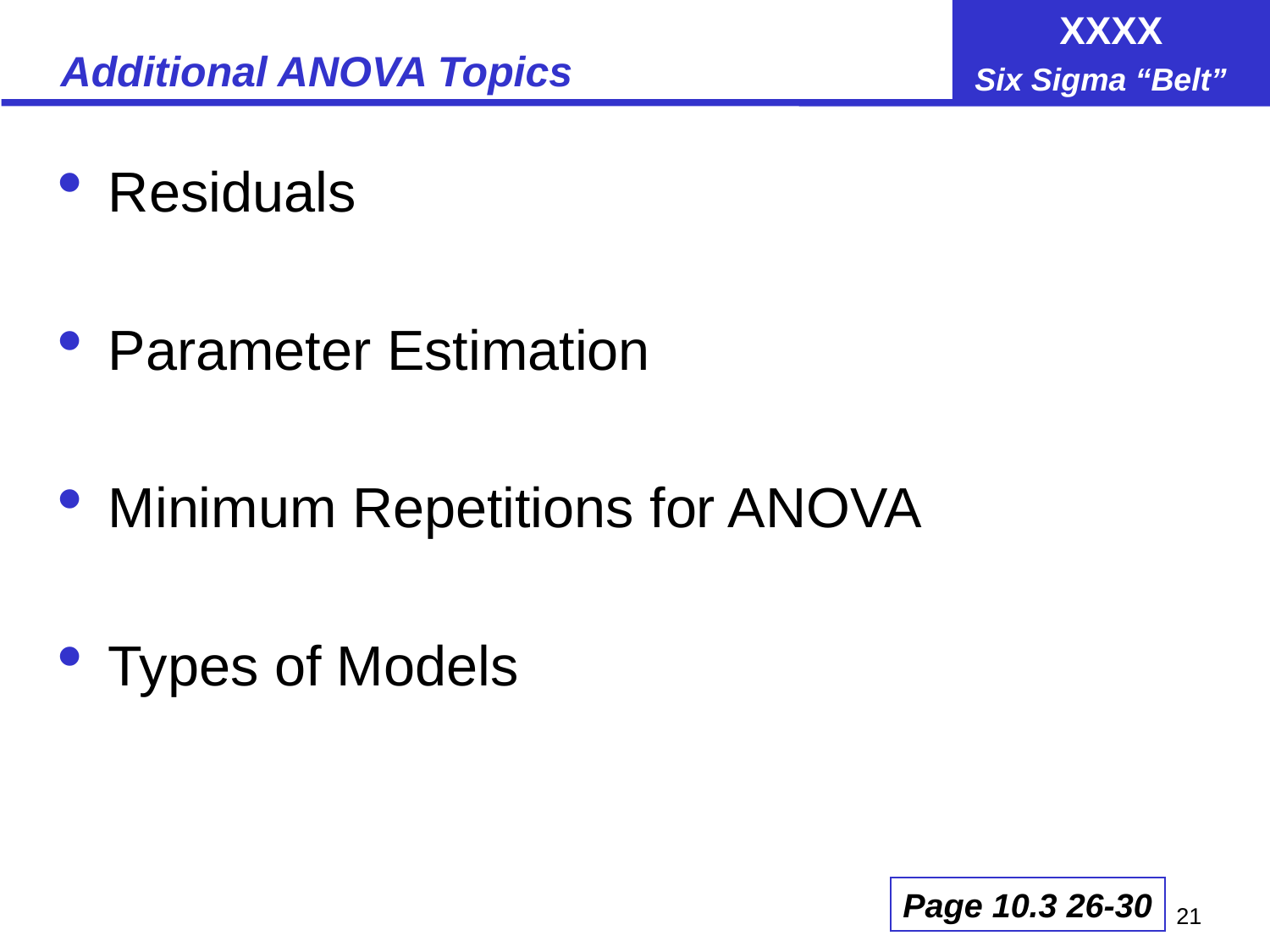

# Additional ANOVA Topics
Residuals

Parameter Estimation

Minimum Repetitions for ANOVA

Types of Models
Page 10.3 26-30